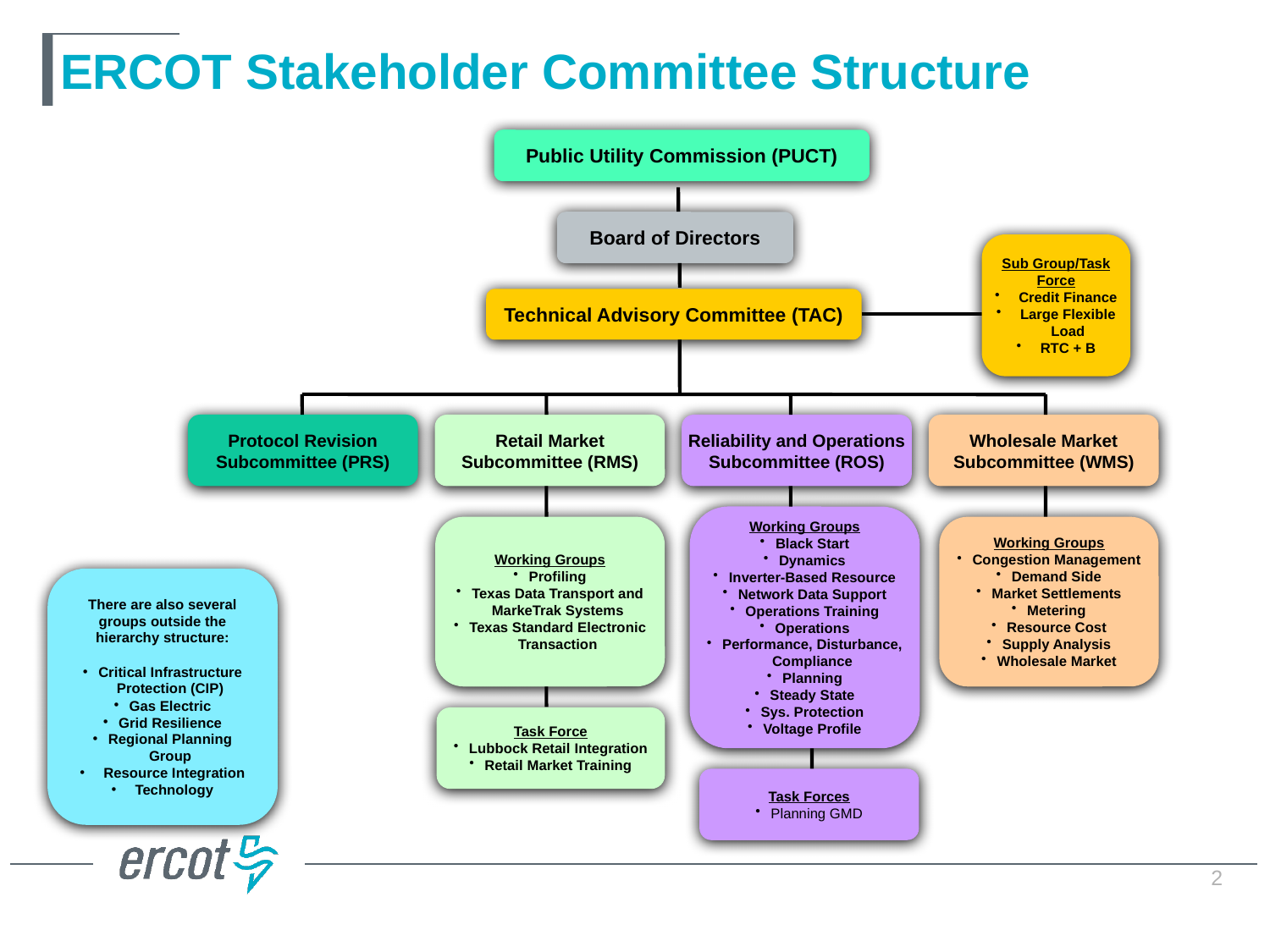

# ERCOT Stakeholder Committee Structure

Public Utility Commission (PUCT)

Board of Directors

Sub Group/Task Force
Credit Finance
Large Flexible Load
RTC + B

Technical Advisory Committee (TAC)

Protocol Revision Subcommittee (PRS)

Retail Market Subcommittee (RMS)
Reliability and Operations Subcommittee (ROS)
Wholesale Market Subcommittee (WMS)

Working Groups
Black Start
Dynamics
Inverter-Based Resource
Network Data Support
Operations Training
Operations
Performance, Disturbance, Compliance
Planning
Steady State
Sys. Protection
Voltage Profile

Working Groups
Profiling
Texas Data Transport and MarkeTrak Systems
Texas Standard Electronic Transaction
Working Groups
Congestion Management
Demand Side
Market Settlements
Metering
Resource Cost
Supply Analysis
Wholesale Market
There are also several groups outside the hierarchy structure:

Critical Infrastructure Protection (CIP)
Gas Electric
Grid Resilience
Regional Planning Group
Resource Integration
Technology

Task Force
Lubbock Retail Integration
Retail Market Training

Task Forces
Planning GMD
2